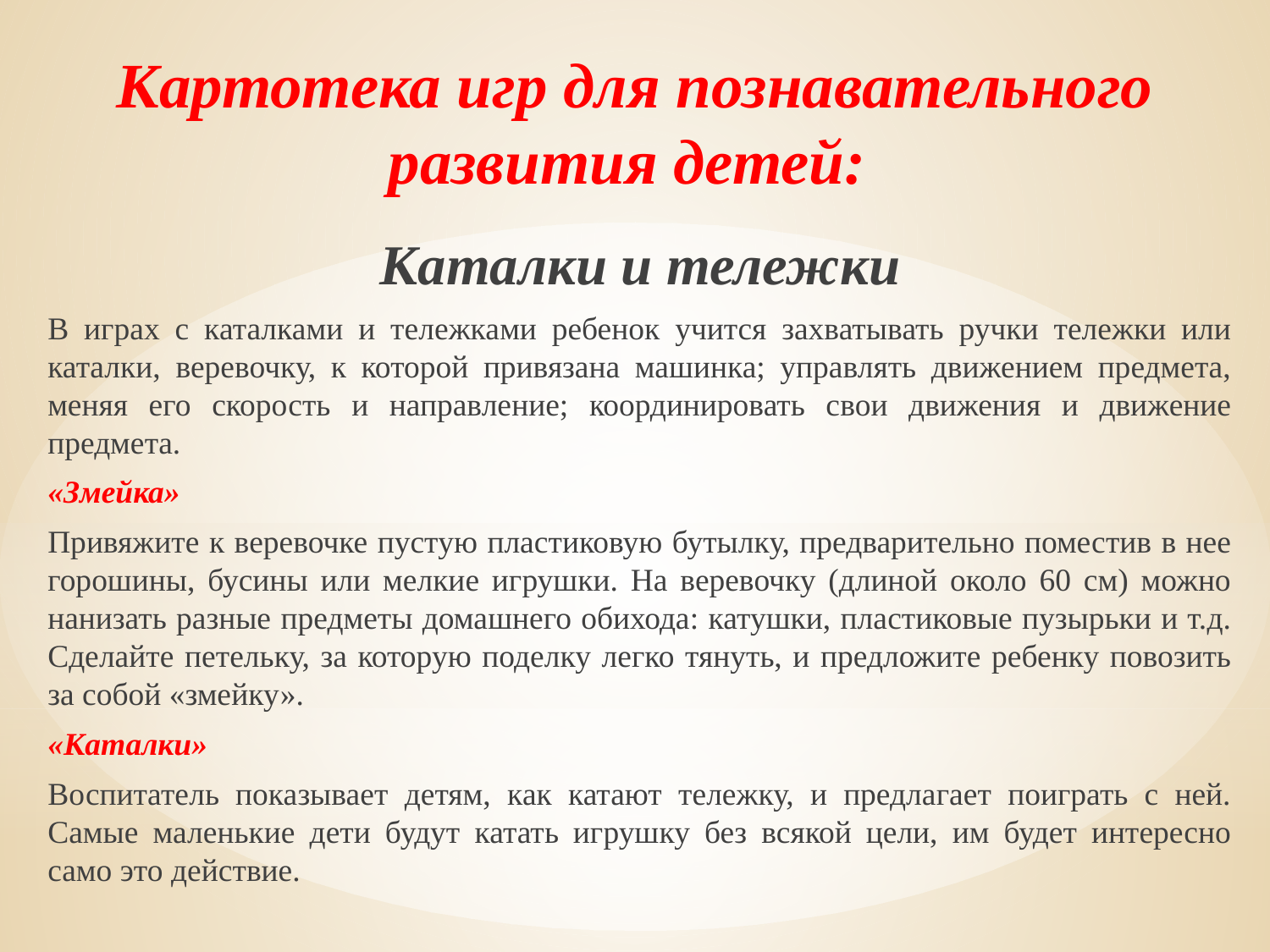

# Картотека игр для познавательного развития детей:
Каталки и тележки
В играх с каталками и тележками ребенок учится захватывать ручки тележки или каталки, веревочку, к которой привязана машинка; управлять движением предмета, меняя его скорость и направление; координировать свои движения и движение предмета.
«Змейка»
Привяжите к веревочке пустую пластиковую бутылку, предварительно поместив в нее горошины, бусины или мелкие игрушки. На веревочку (длиной около 60 см) можно нанизать разные предметы домашнего обихода: катушки, пластиковые пузырьки и т.д. Сделайте петельку, за которую поделку легко тянуть, и предложите ребенку повозить за собой «змейку».
«Каталки»
Воспитатель показывает детям, как катают тележку, и предлагает поиграть с ней. Самые маленькие дети будут катать игрушку без всякой цели, им будет интересно само это действие.